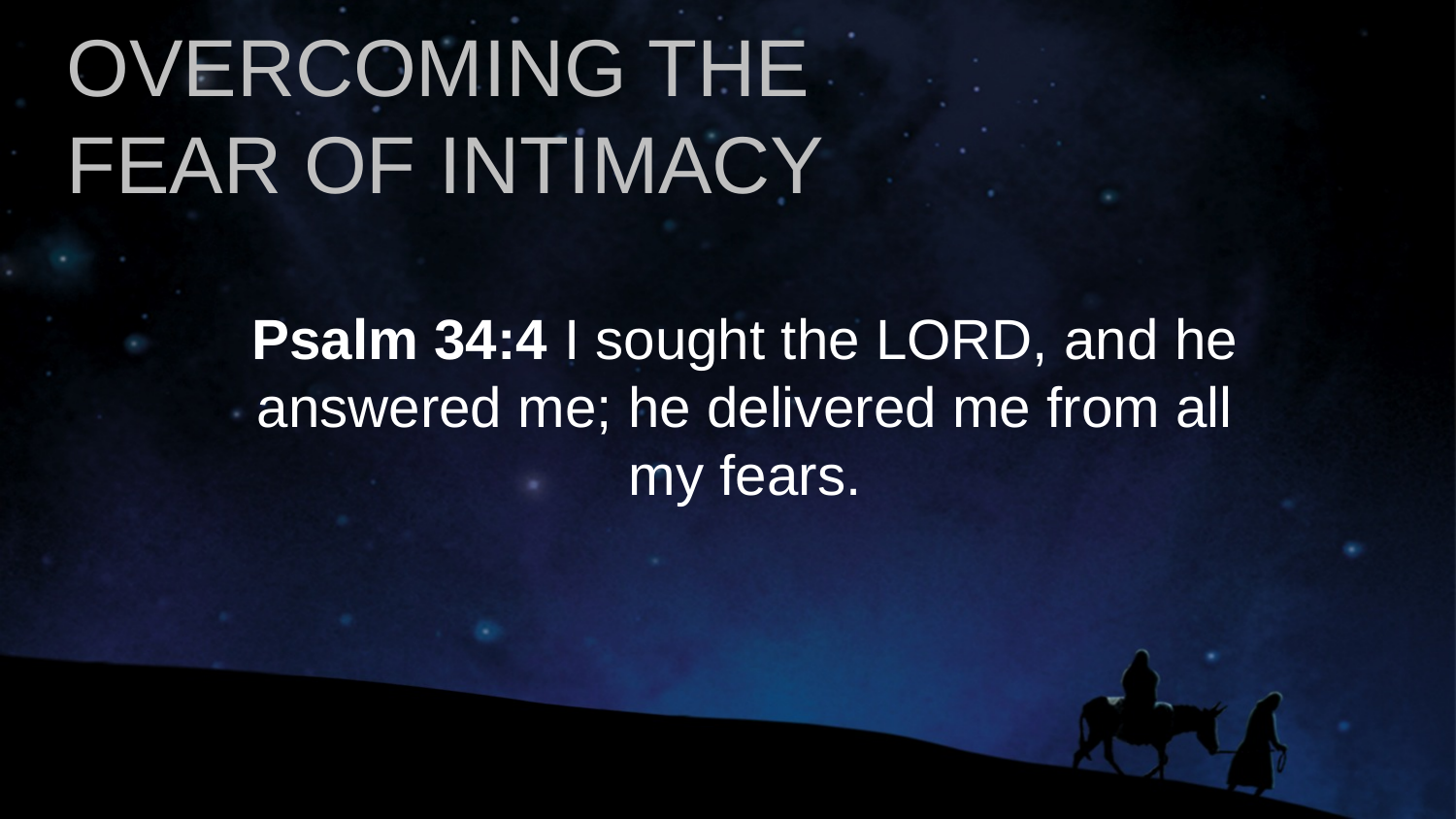

# OVERCOMING THE FEAR OF INTIMACY
Psalm 34:4 I sought the LORD, and he answered me; he delivered me from all my fears.